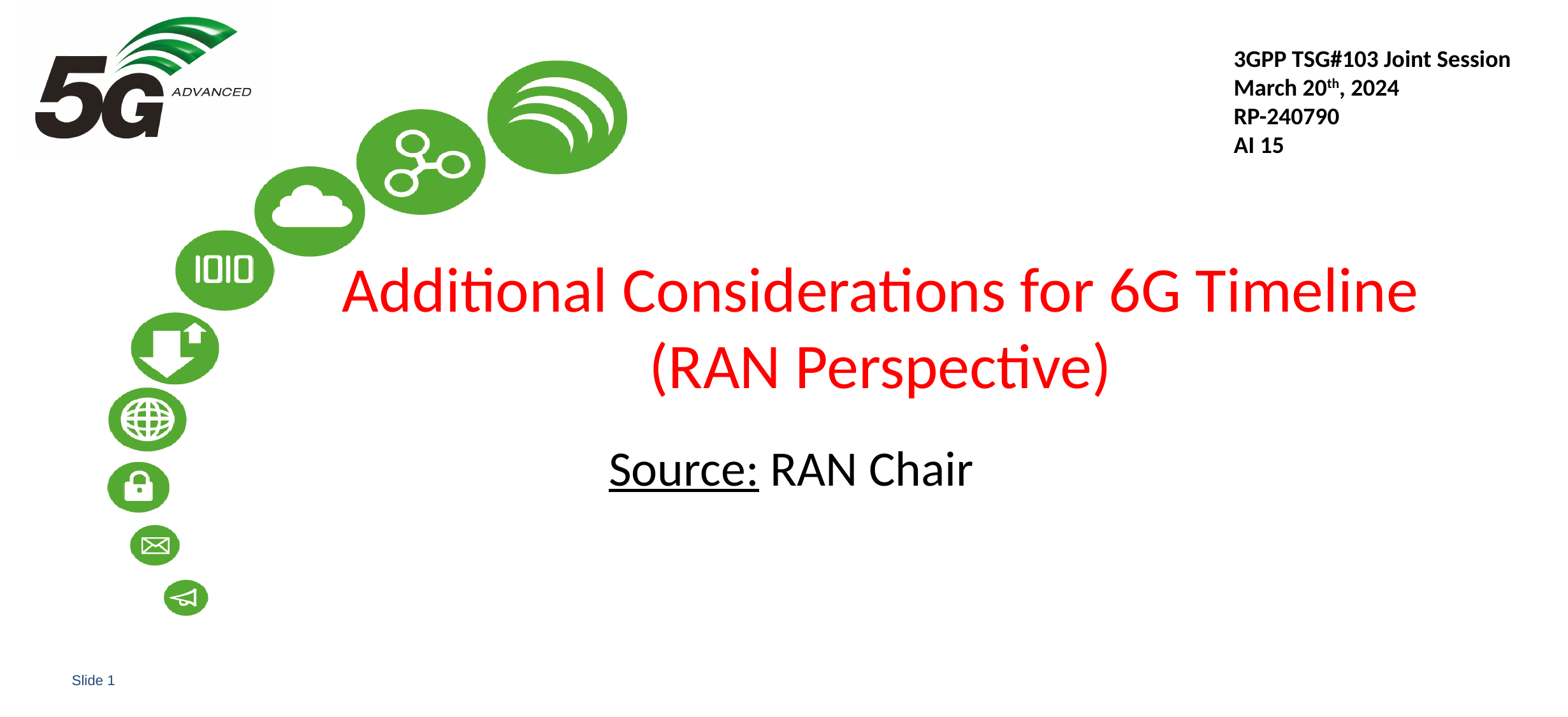

3GPP TSG#103 Joint Session
March 20th, 2024
RP-240790
AI 15
# Additional Considerations for 6G Timeline (RAN Perspective)
Source: RAN Chair